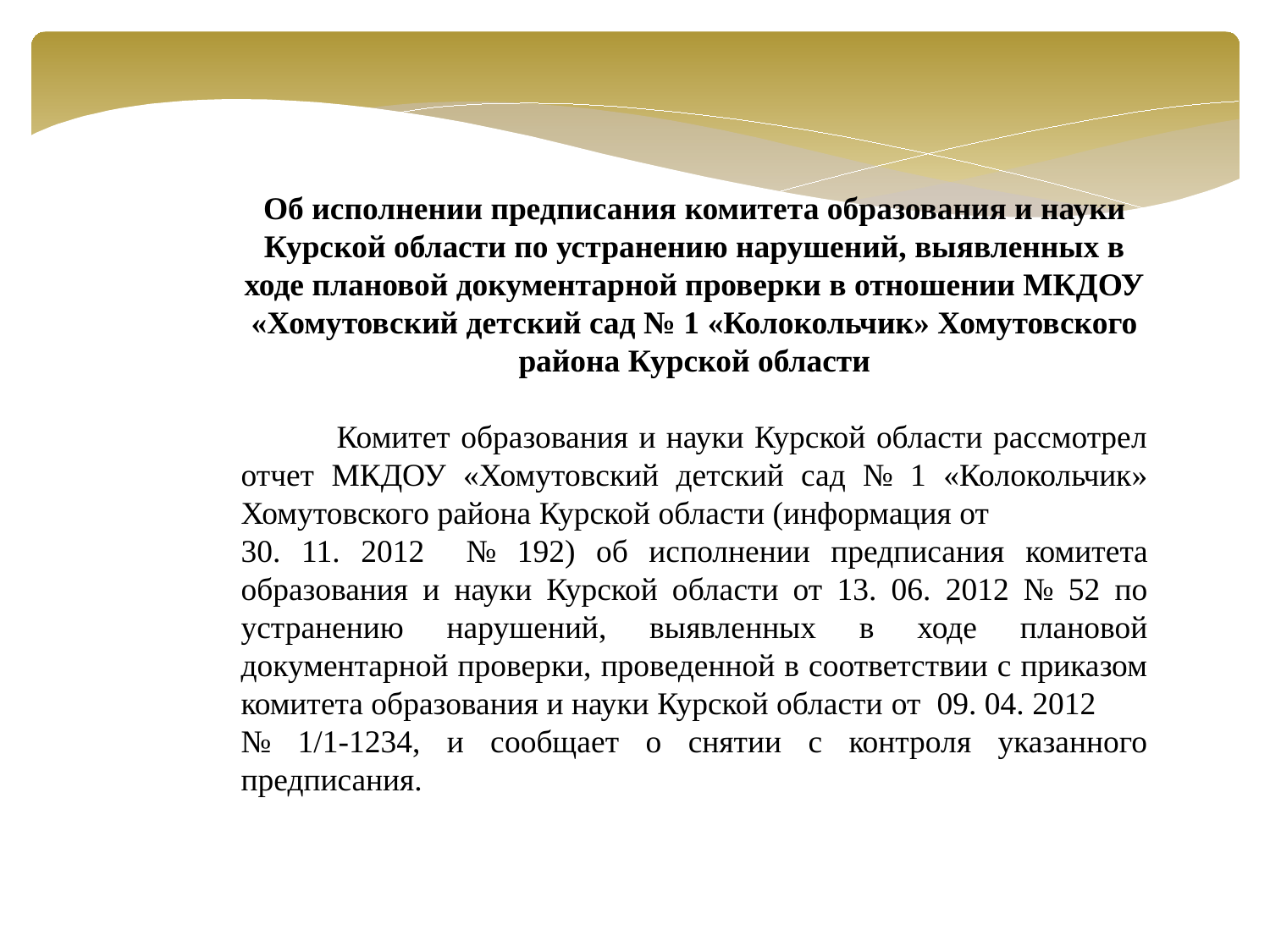

Об исполнении предписания комитета образования и науки Курской области по устранению нарушений, выявленных в ходе плановой документарной проверки в отношении МКДОУ «Хомутовский детский сад № 1 «Колокольчик» Хомутовского района Курской области

         Комитет образования и науки Курской области рассмотрел отчет МКДОУ «Хомутовский детский сад № 1 «Колокольчик» Хомутовского района Курской области (информация от
30. 11. 2012  № 192) об исполнении предписания комитета образования и науки Курской области от 13. 06. 2012 № 52 по устранению нарушений, выявленных в ходе плановой документарной проверки, проведенной в соответствии с приказом комитета образования и науки Курской области от  09. 04. 2012
№ 1/1-1234, и сообщает о снятии с контроля указанного предписания.